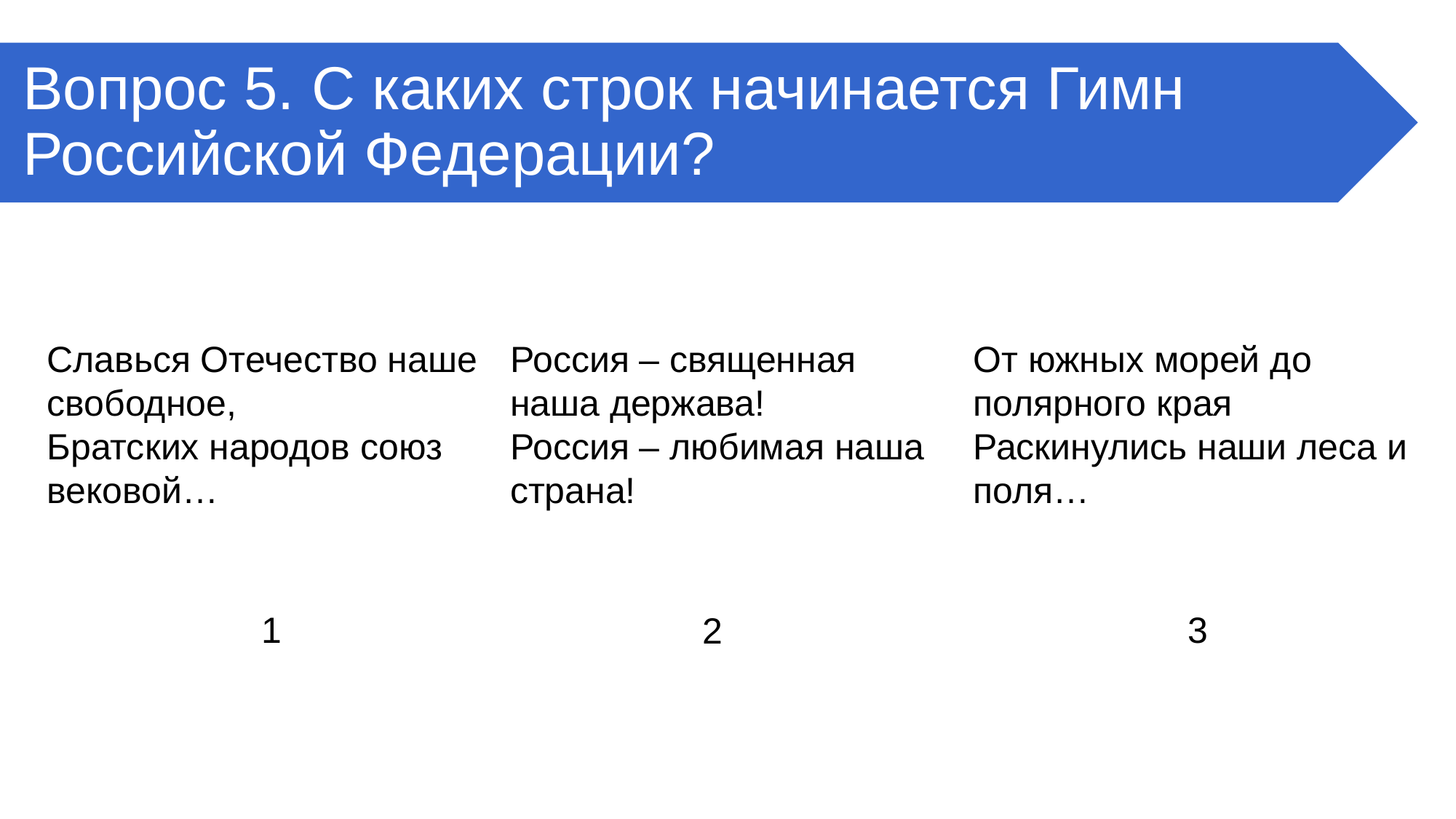

# Вопрос 5. С каких строк начинается Гимн Российской Федерации?
Славься Отечество наше свободное,
Братских народов союз вековой…
Россия – священная наша держава!
Россия – любимая наша страна!
От южных морей до полярного края
Раскинулись наши леса и поля…
3
1
2